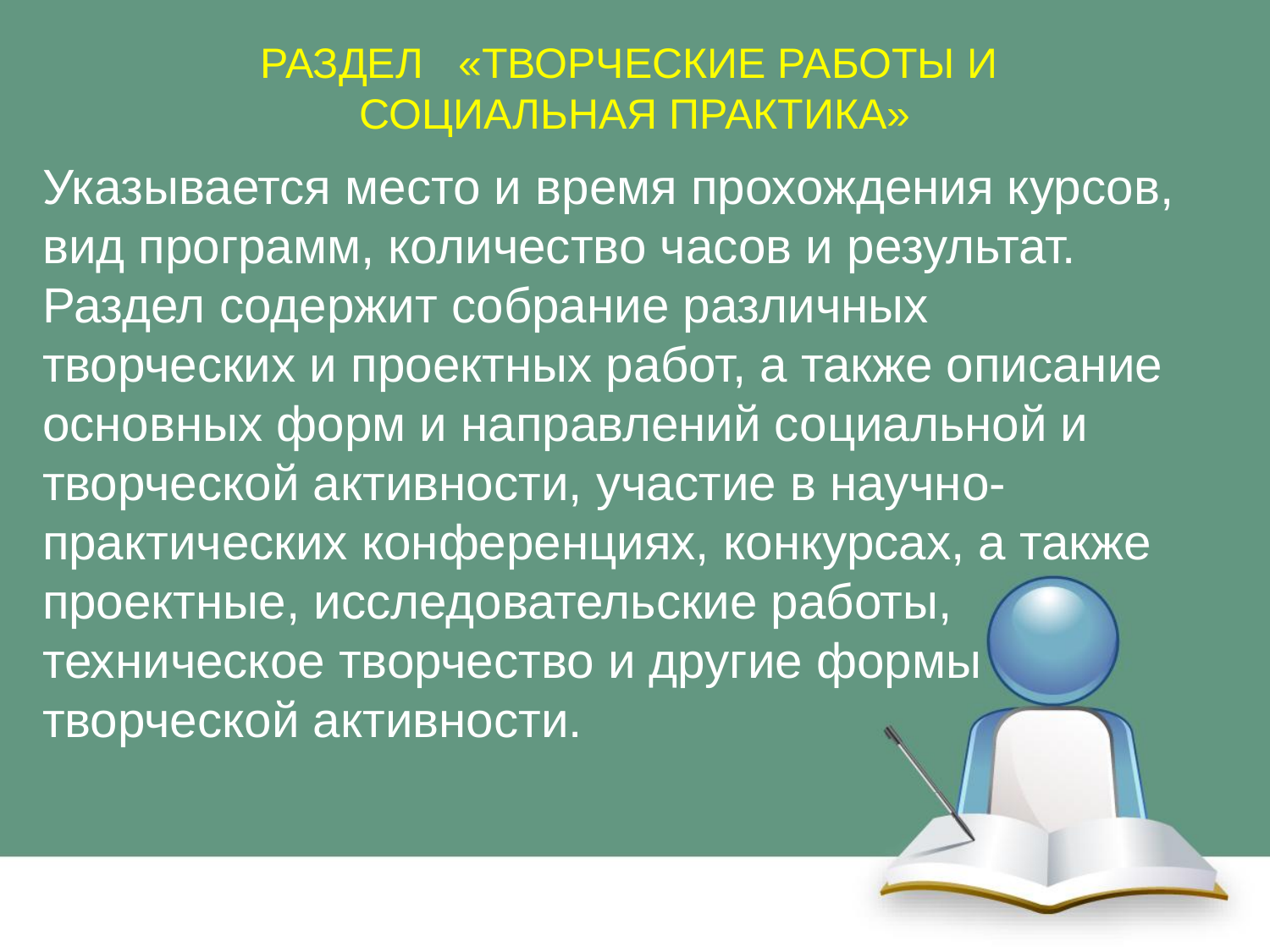

РАЗДЕЛ   «ТВОРЧЕСКИЕ РАБОТЫ И
СОЦИАЛЬНАЯ ПРАКТИКА»
Указывается место и время прохождения курсов, вид программ, количество часов и результат. Раздел содержит собрание различных творческих и проектных работ, а также описание основных форм и направлений социальной и творческой активности, участие в научно-практических конференциях, конкурсах, а также проектные, исследовательские работы, техническое творчество и другие формы творческой активности.